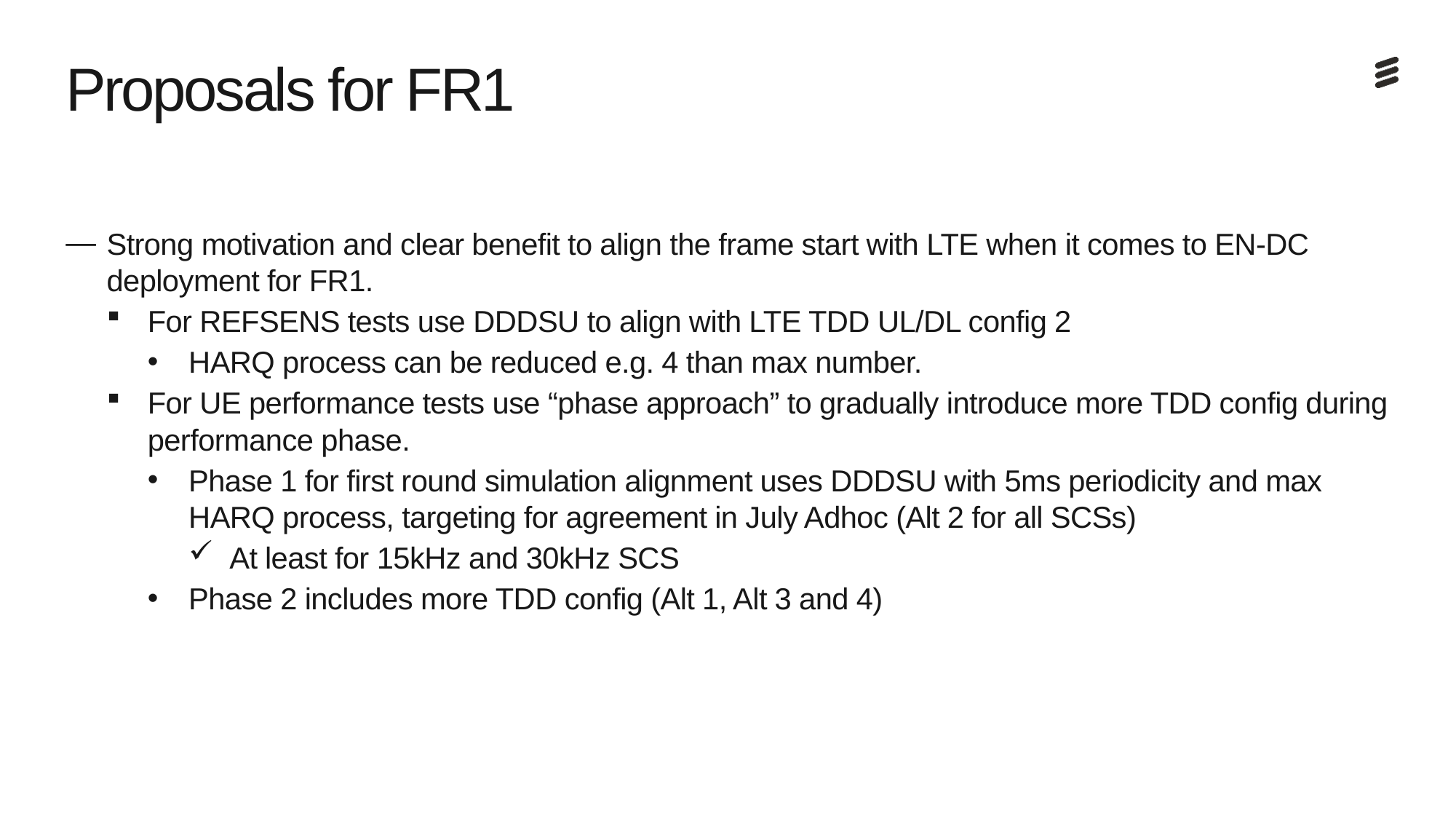

# Proposals for FR1
Strong motivation and clear benefit to align the frame start with LTE when it comes to EN-DC deployment for FR1.
For REFSENS tests use DDDSU to align with LTE TDD UL/DL config 2
HARQ process can be reduced e.g. 4 than max number.
For UE performance tests use “phase approach” to gradually introduce more TDD config during performance phase.
Phase 1 for first round simulation alignment uses DDDSU with 5ms periodicity and max HARQ process, targeting for agreement in July Adhoc (Alt 2 for all SCSs)
At least for 15kHz and 30kHz SCS
Phase 2 includes more TDD config (Alt 1, Alt 3 and 4)